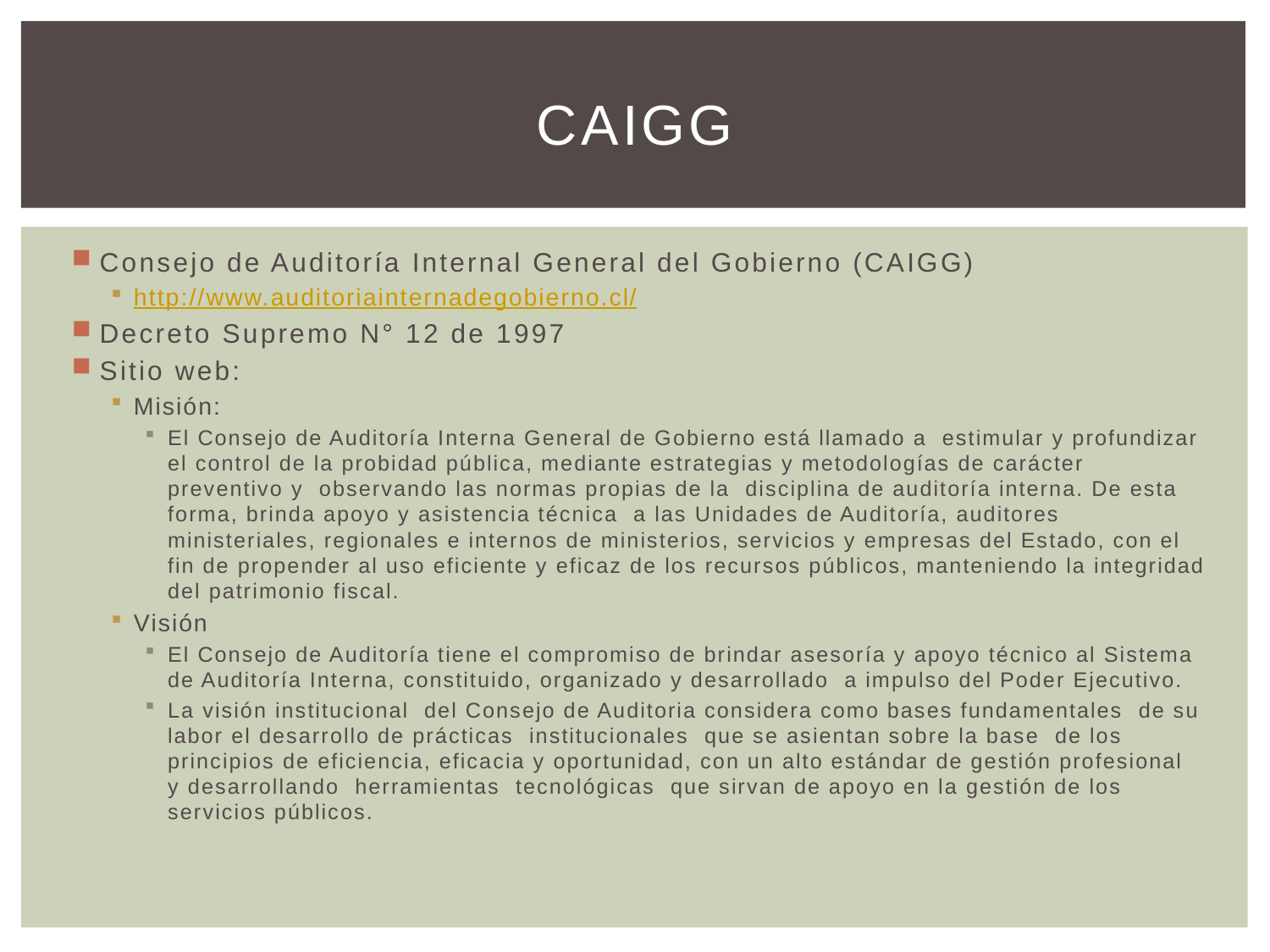

# CAIGG
Consejo de Auditoría Internal General del Gobierno (CAIGG)
http://www.auditoriainternadegobierno.cl/
Decreto Supremo N° 12 de 1997
Sitio web:
Misión:
El Consejo de Auditoría Interna General de Gobierno está llamado a  estimular y profundizar el control de la probidad pública, mediante estrategias y metodologías de carácter preventivo y  observando las normas propias de la  disciplina de auditoría interna. De esta forma, brinda apoyo y asistencia técnica  a las Unidades de Auditoría, auditores ministeriales, regionales e internos de ministerios, servicios y empresas del Estado, con el fin de propender al uso eficiente y eficaz de los recursos públicos, manteniendo la integridad del patrimonio fiscal.
Visión
El Consejo de Auditoría tiene el compromiso de brindar asesoría y apoyo técnico al Sistema de Auditoría Interna, constituido, organizado y desarrollado  a impulso del Poder Ejecutivo.
La visión institucional  del Consejo de Auditoria considera como bases fundamentales  de su labor el desarrollo de prácticas  institucionales  que se asientan sobre la base  de los principios de eficiencia, eficacia y oportunidad, con un alto estándar de gestión profesional  y desarrollando  herramientas  tecnológicas  que sirvan de apoyo en la gestión de los servicios públicos.